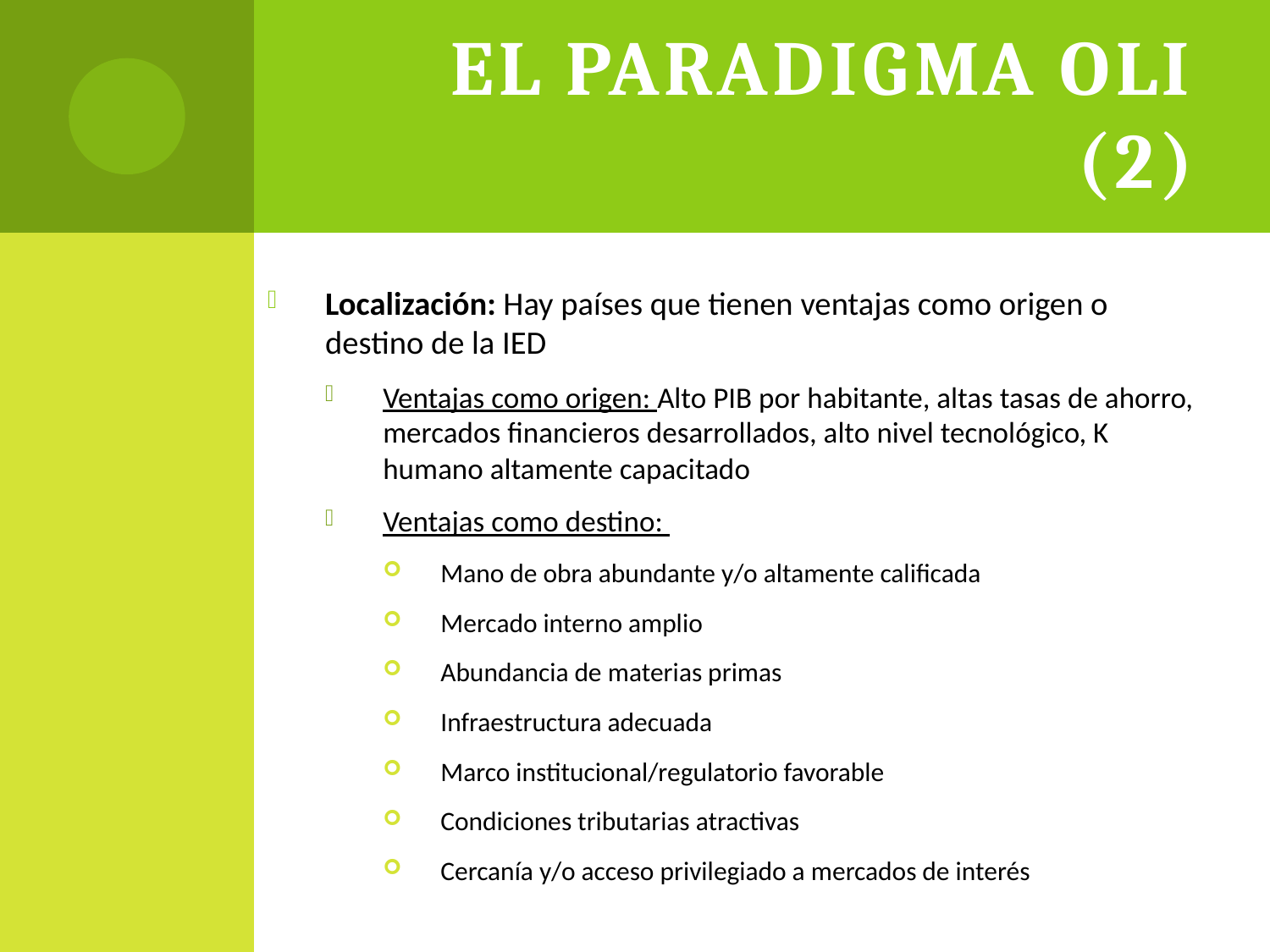

# El paradigma OLI (2)
Localización: Hay países que tienen ventajas como origen o destino de la IED
Ventajas como origen: Alto PIB por habitante, altas tasas de ahorro, mercados financieros desarrollados, alto nivel tecnológico, K humano altamente capacitado
Ventajas como destino:
Mano de obra abundante y/o altamente calificada
Mercado interno amplio
Abundancia de materias primas
Infraestructura adecuada
Marco institucional/regulatorio favorable
Condiciones tributarias atractivas
Cercanía y/o acceso privilegiado a mercados de interés